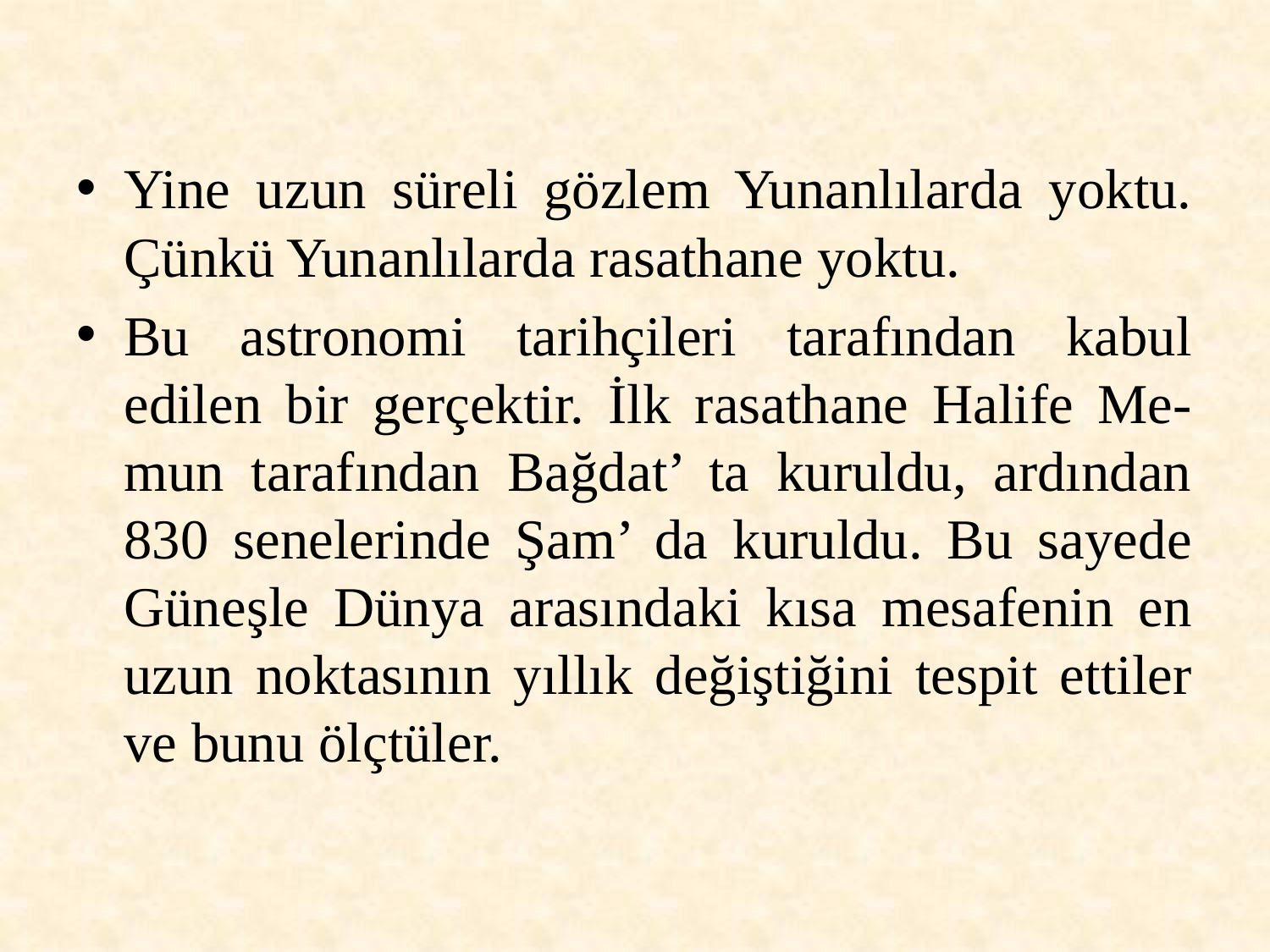

Yine uzun süreli gözlem Yunanlılarda yoktu. Çünkü Yunanlılarda rasathane yoktu.
Bu astronomi tarihçileri tarafından kabul edilen bir gerçektir. İlk rasathane Halife Me- mun tarafından Bağdat’ ta kuruldu, ardından 830 senelerinde Şam’ da kuruldu. Bu sayede Güneşle Dünya arasındaki kısa mesafenin en uzun noktasının yıllık değiştiğini tespit ettiler ve bunu ölçtüler.